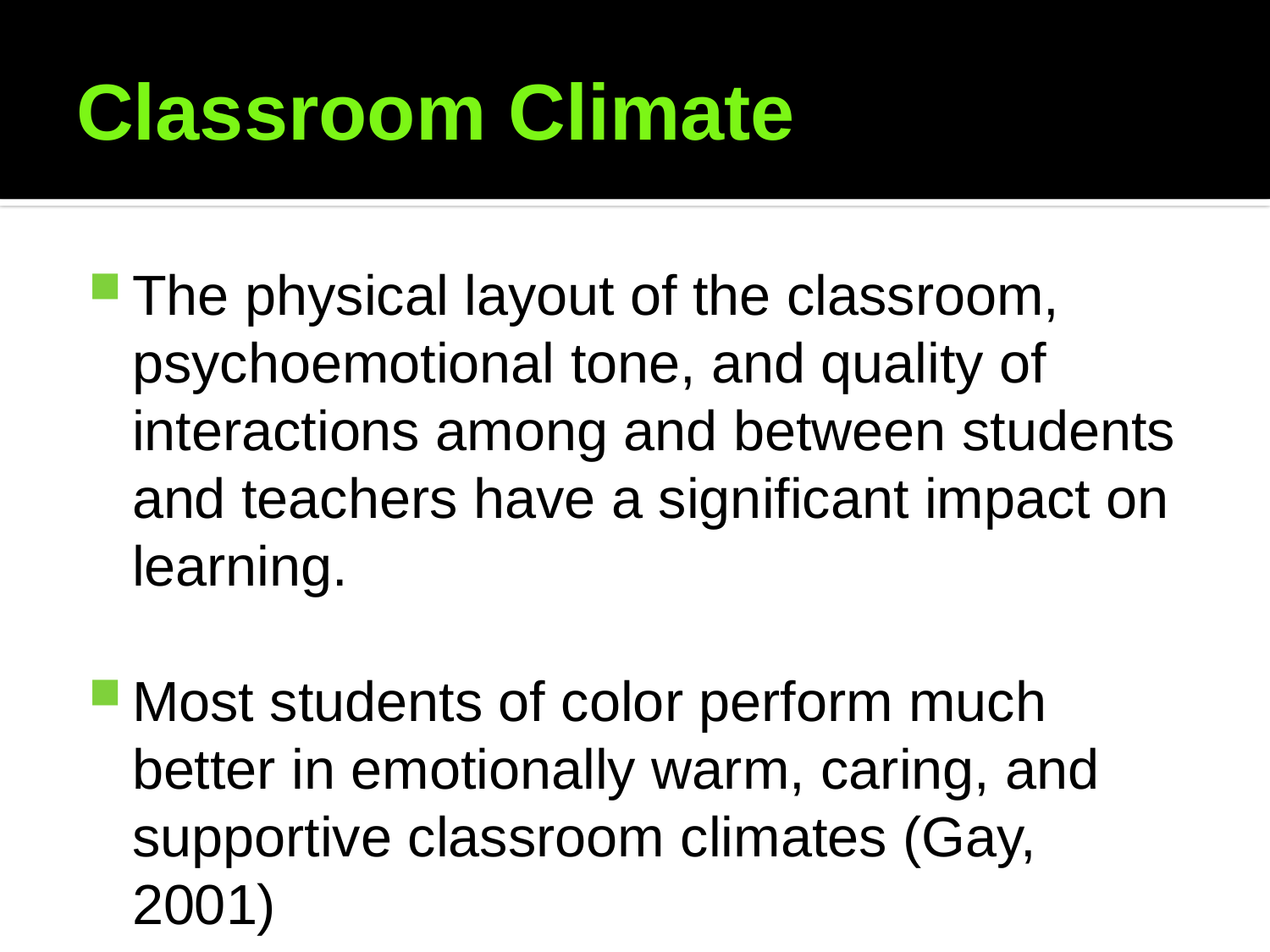

# Classroom Climate
The physical layout of the classroom, psychoemotional tone, and quality of interactions among and between students and teachers have a significant impact on learning.

Most students of color perform much better in emotionally warm, caring, and supportive classroom climates (Gay, 2001)